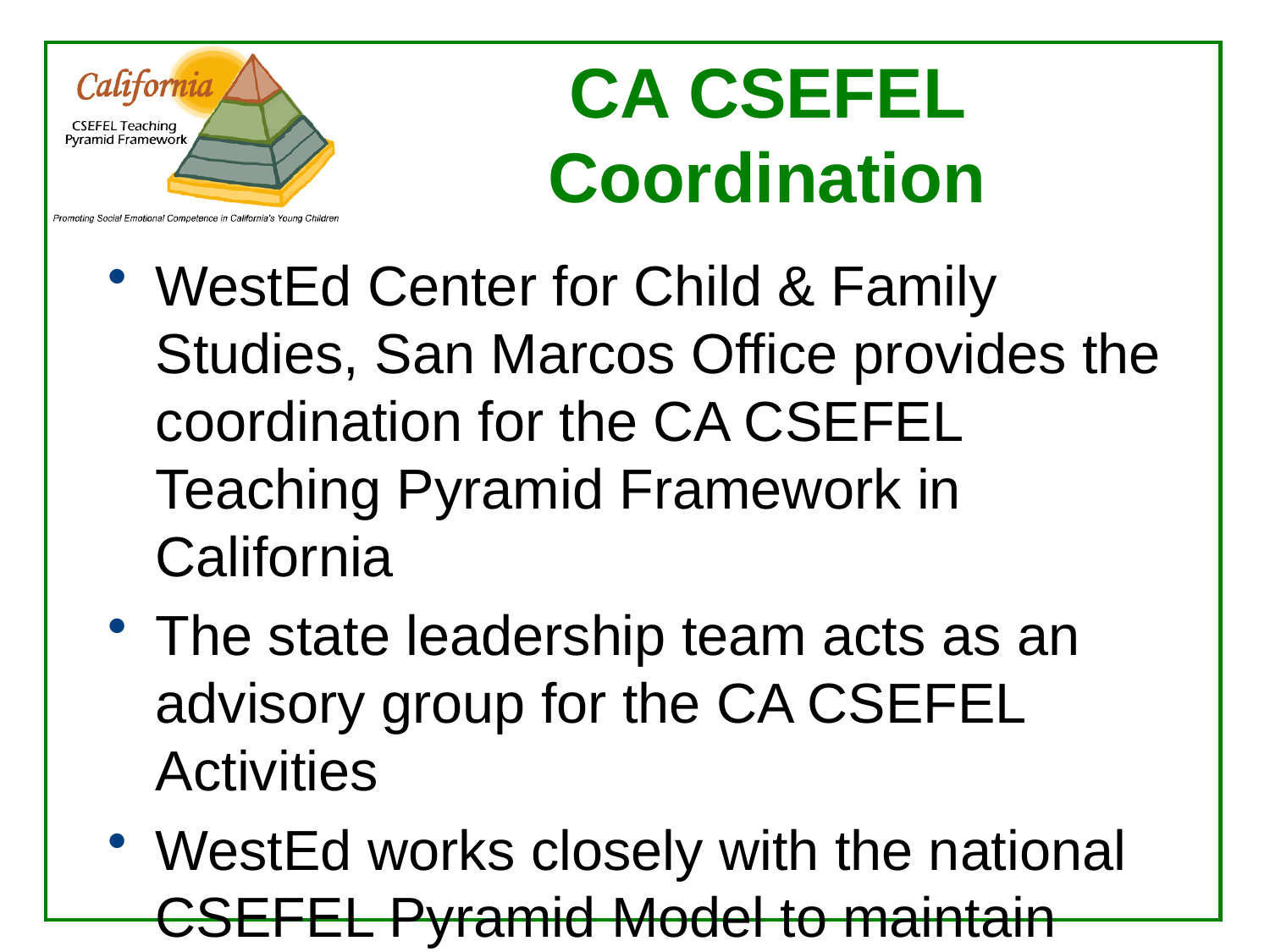

# CA CSEFEL Coordination
WestEd Center for Child & Family Studies, San Marcos Office provides the coordination for the CA CSEFEL Teaching Pyramid Framework in California
The state leadership team acts as an advisory group for the CA CSEFEL Activities
WestEd works closely with the national CSEFEL Pyramid Model to maintain fidelity